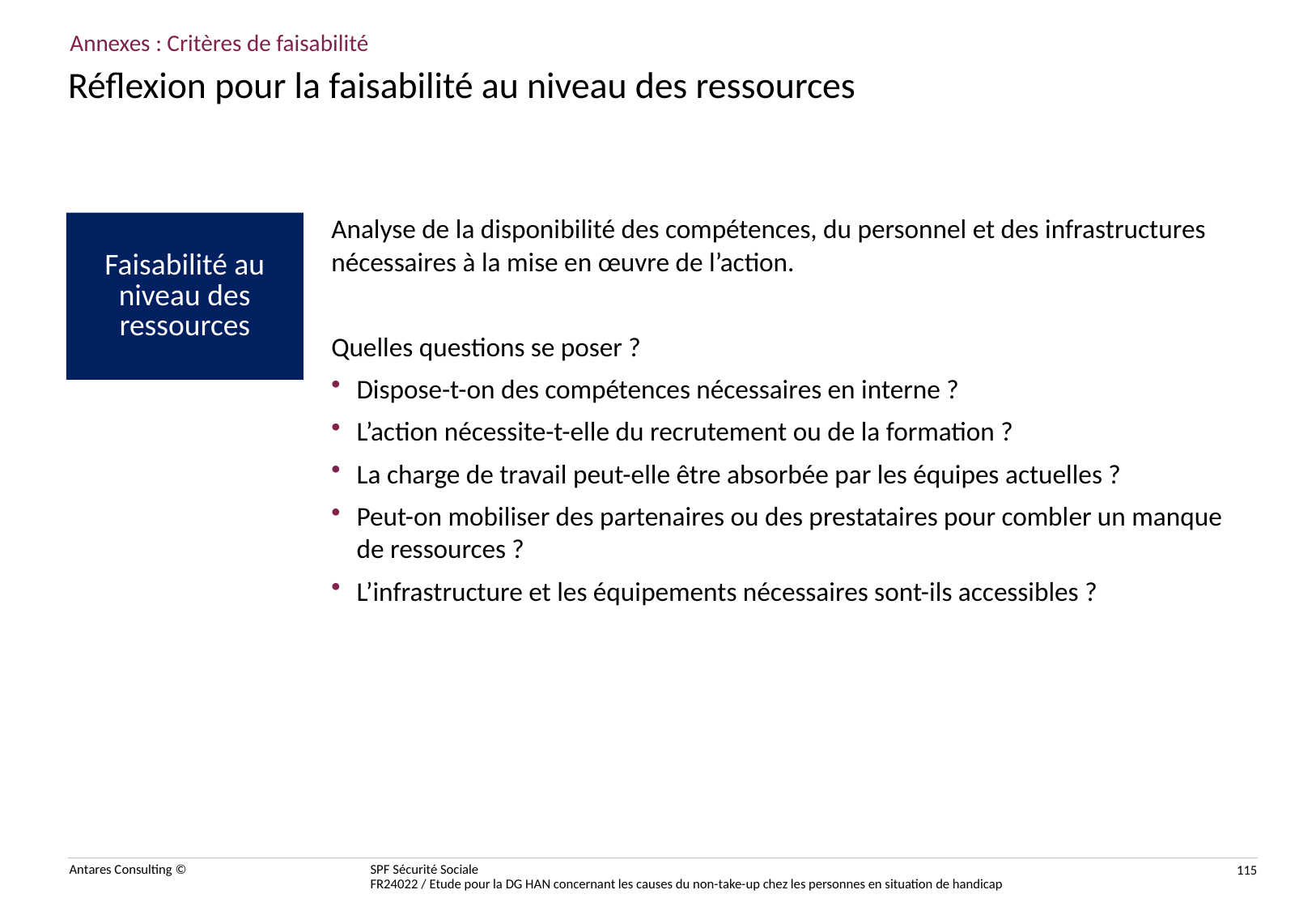

Annexes : Critères de faisabilité
# Réflexion pour la faisabilité au niveau des ressources
Analyse de la disponibilité des compétences, du personnel et des infrastructures nécessaires à la mise en œuvre de l’action.

Quelles questions se poser ?
Dispose-t-on des compétences nécessaires en interne ?
L’action nécessite-t-elle du recrutement ou de la formation ?
La charge de travail peut-elle être absorbée par les équipes actuelles ?
Peut-on mobiliser des partenaires ou des prestataires pour combler un manque de ressources ?
L’infrastructure et les équipements nécessaires sont-ils accessibles ?
Faisabilité au niveau des ressources